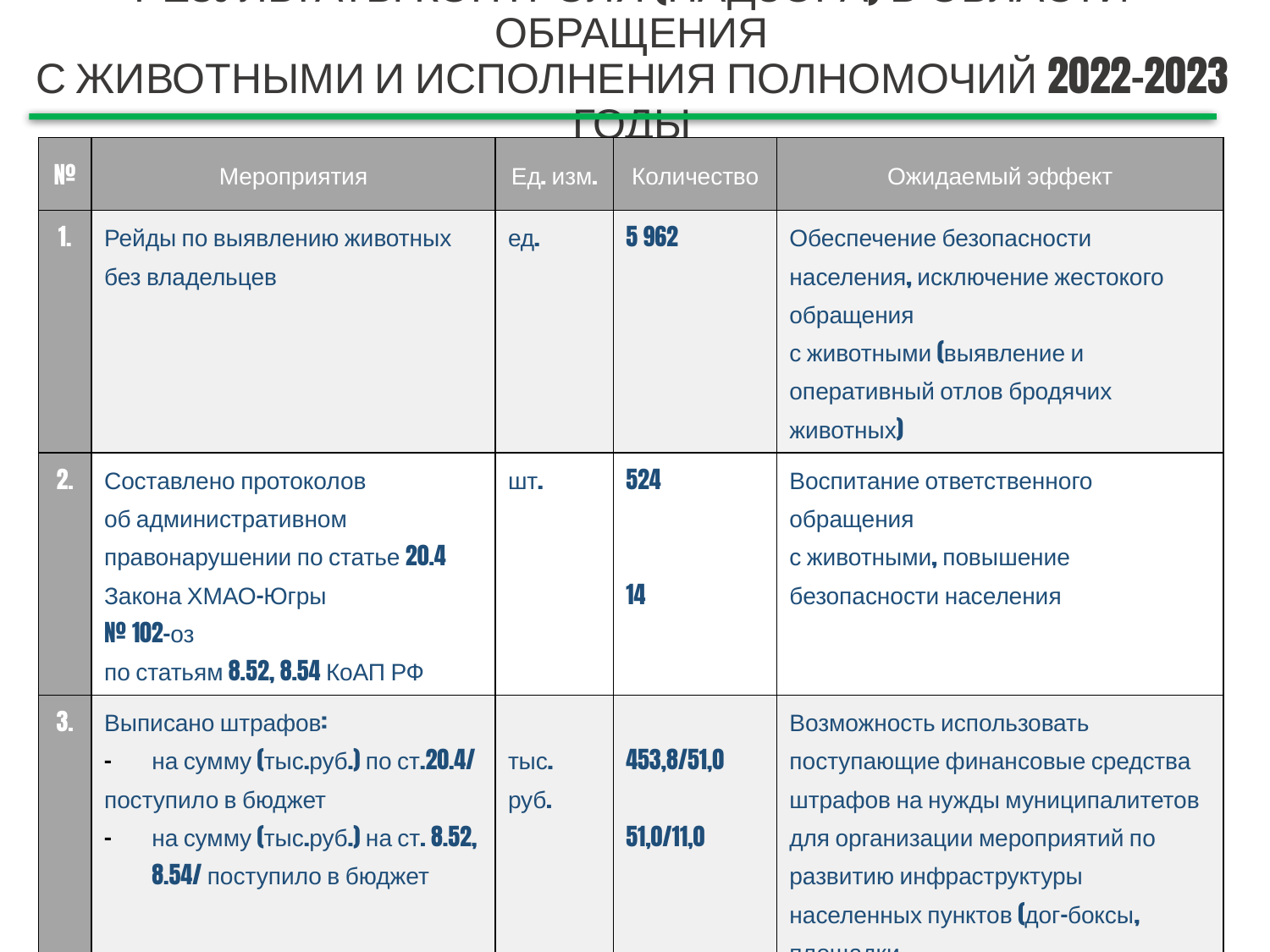

РЕЗУЛЬТАТЫ КОНТРОЛЯ (НАДЗОРА) В ОБЛАСТИ ОБРАЩЕНИЯ
С ЖИВОТНЫМИ И ИСПОЛНЕНИЯ ПОЛНОМОЧИЙ 2022-2023 ГОДЫ

| № | Мероприятия | Ед. изм. | Количество | Ожидаемый эффект |
| --- | --- | --- | --- | --- |
| 1. | Рейды по выявлению животных без владельцев | ед. | 5 962 | Обеспечение безопасности населения, исключение жестокого обращения с животными (выявление и оперативный отлов бродячих животных) |
| 2. | Составлено протоколов об административном правонарушении по статье 20.4 Закона ХМАО-Югры № 102-оз по статьям 8.52, 8.54 КоАП РФ | шт. | 524     14 | Воспитание ответственного обращения с животными, повышение безопасности населения |
| 3. | Выписано штрафов: на сумму (тыс.руб.) по ст.20.4/ поступило в бюджет на сумму (тыс.руб.) на ст. 8.52, 8.54/ поступило в бюджет | тыс. руб. | 453,8/51,0 51,0/11,0 | Возможность использовать поступающие финансовые средства штрафов на нужды муниципалитетов для организации мероприятий по развитию инфраструктуры населенных пунктов (дог-боксы, площадки для выгула собак и прочее) |
| 4. | Проведено проверок ОМСУ по исполнению переданного полномочия в области обращения с животными без владельцев | ед. | 14 | Качественное исполнение ОМСУ переданного полномочия, обеспечение безопасности населения |